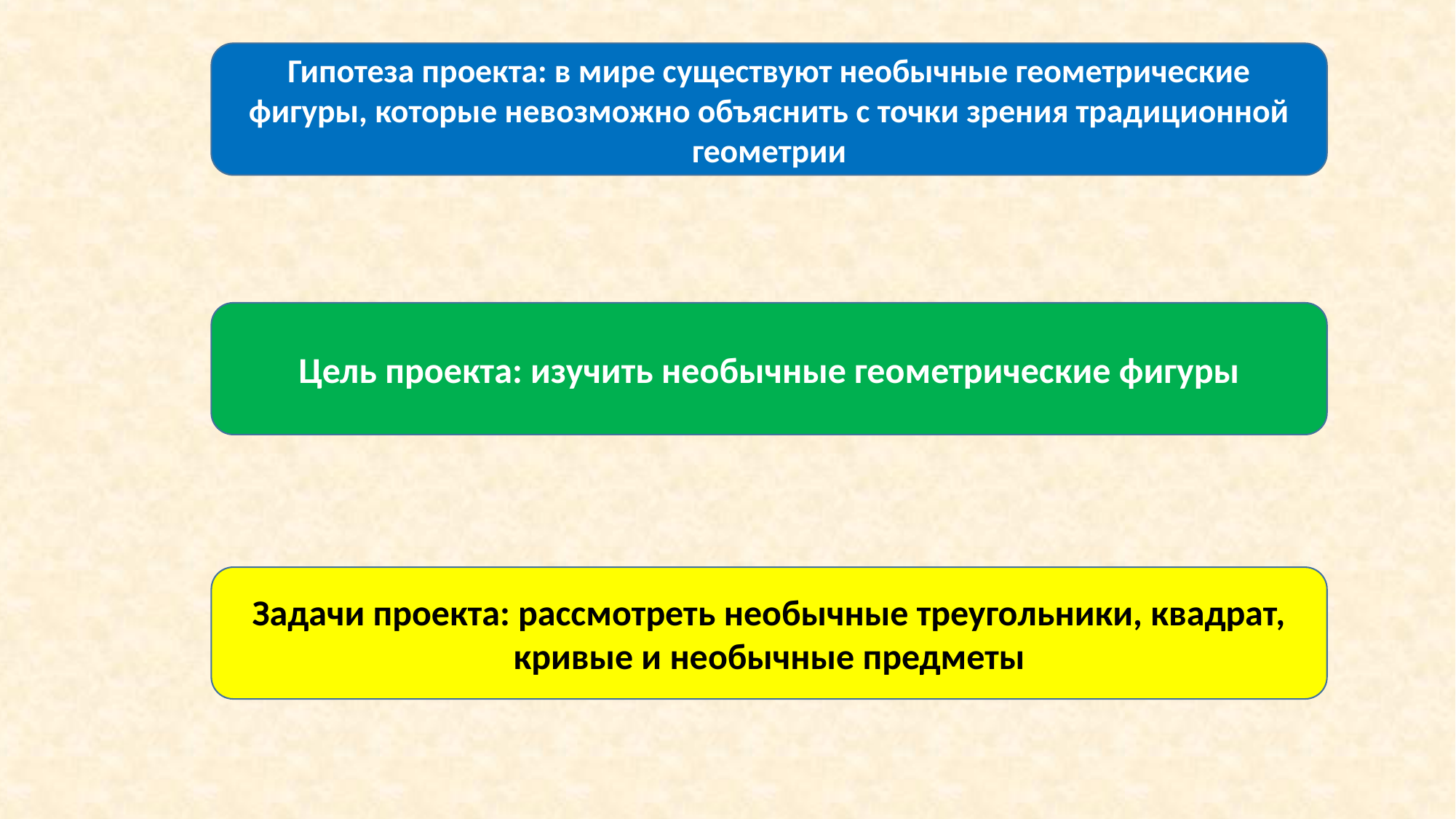

Гипотеза проекта: в мире существуют необычные геометрические фигуры, которые невозможно объяснить с точки зрения традиционной геометрии
Цель проекта: изучить необычные геометрические фигуры
Задачи проекта: рассмотреть необычные треугольники, квадрат, кривые и необычные предметы